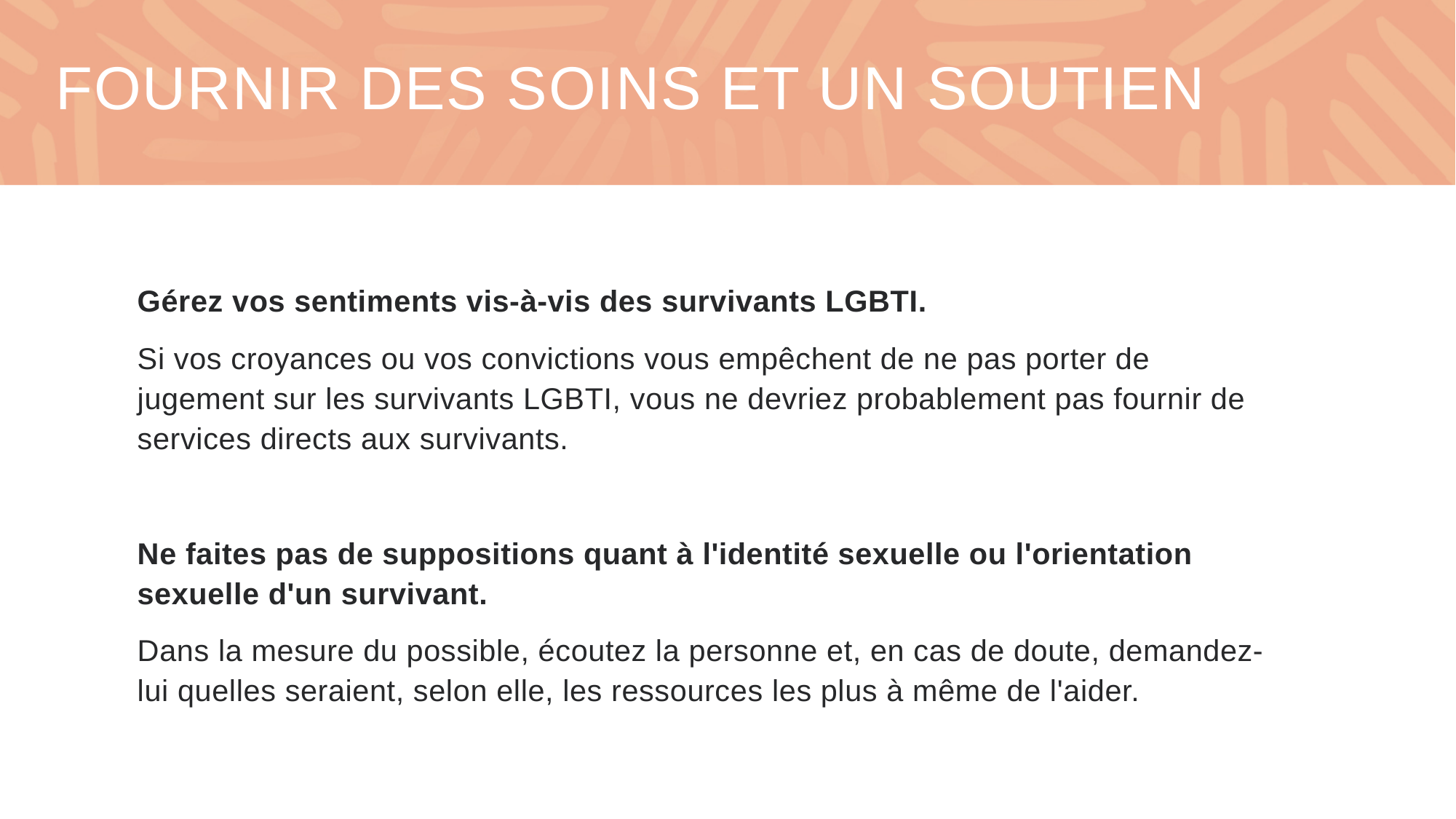

# Fournir des soins et un soutien
Gérez vos sentiments vis-à-vis des survivants LGBTI.
Si vos croyances ou vos convictions vous empêchent de ne pas porter de jugement sur les survivants LGBTI, vous ne devriez probablement pas fournir de services directs aux survivants.

Ne faites pas de suppositions quant à l'identité sexuelle ou l'orientation sexuelle d'un survivant.
Dans la mesure du possible, écoutez la personne et, en cas de doute, demandez-lui quelles seraient, selon elle, les ressources les plus à même de l'aider.